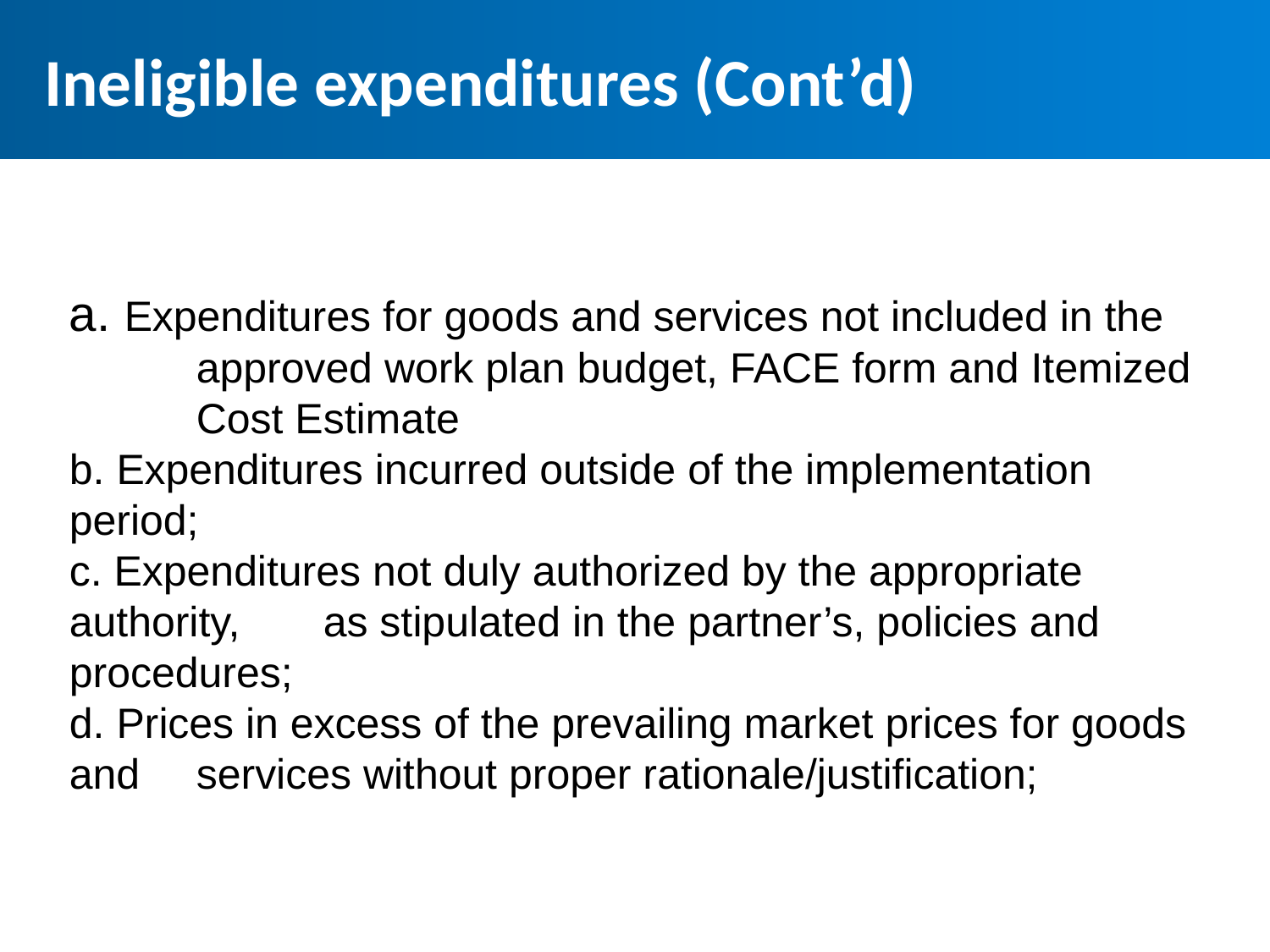

# Ineligible expenditures (Cont’d)
Expense testing – verify…..
a. Expenditures for goods and services not included in the 	approved work plan budget, FACE form and Itemized 	Cost Estimate
b. Expenditures incurred outside of the implementation period;
c. Expenditures not duly authorized by the appropriate authority, 	as stipulated in the partner’s, policies and procedures;
d. Prices in excess of the prevailing market prices for goods and 	services without proper rationale/justification;